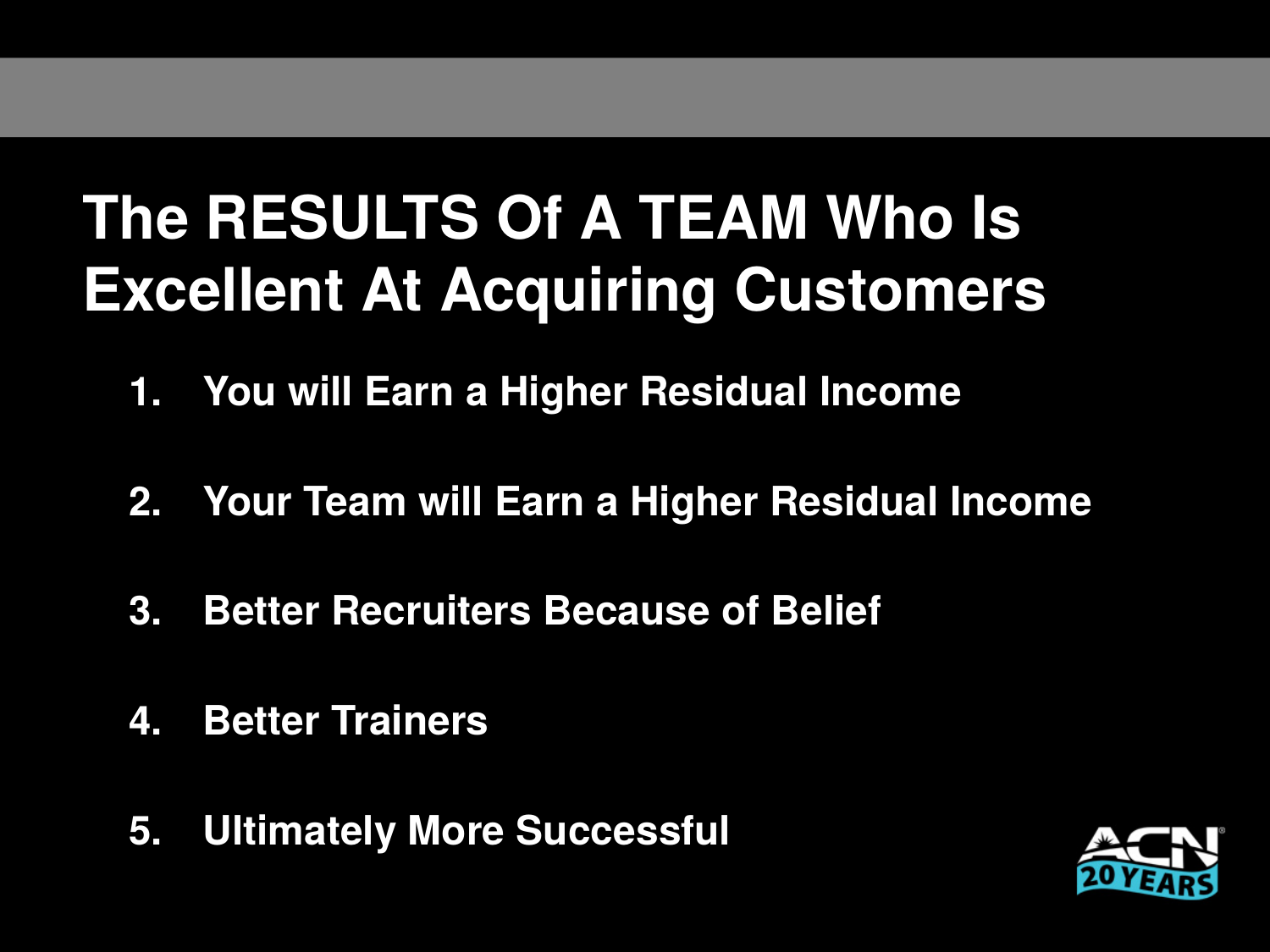

The RESULTS Of A TEAM Who Is Excellent At Acquiring Customers
You will Earn a Higher Residual Income
Your Team will Earn a Higher Residual Income
Better Recruiters Because of Belief
Better Trainers
Ultimately More Successful